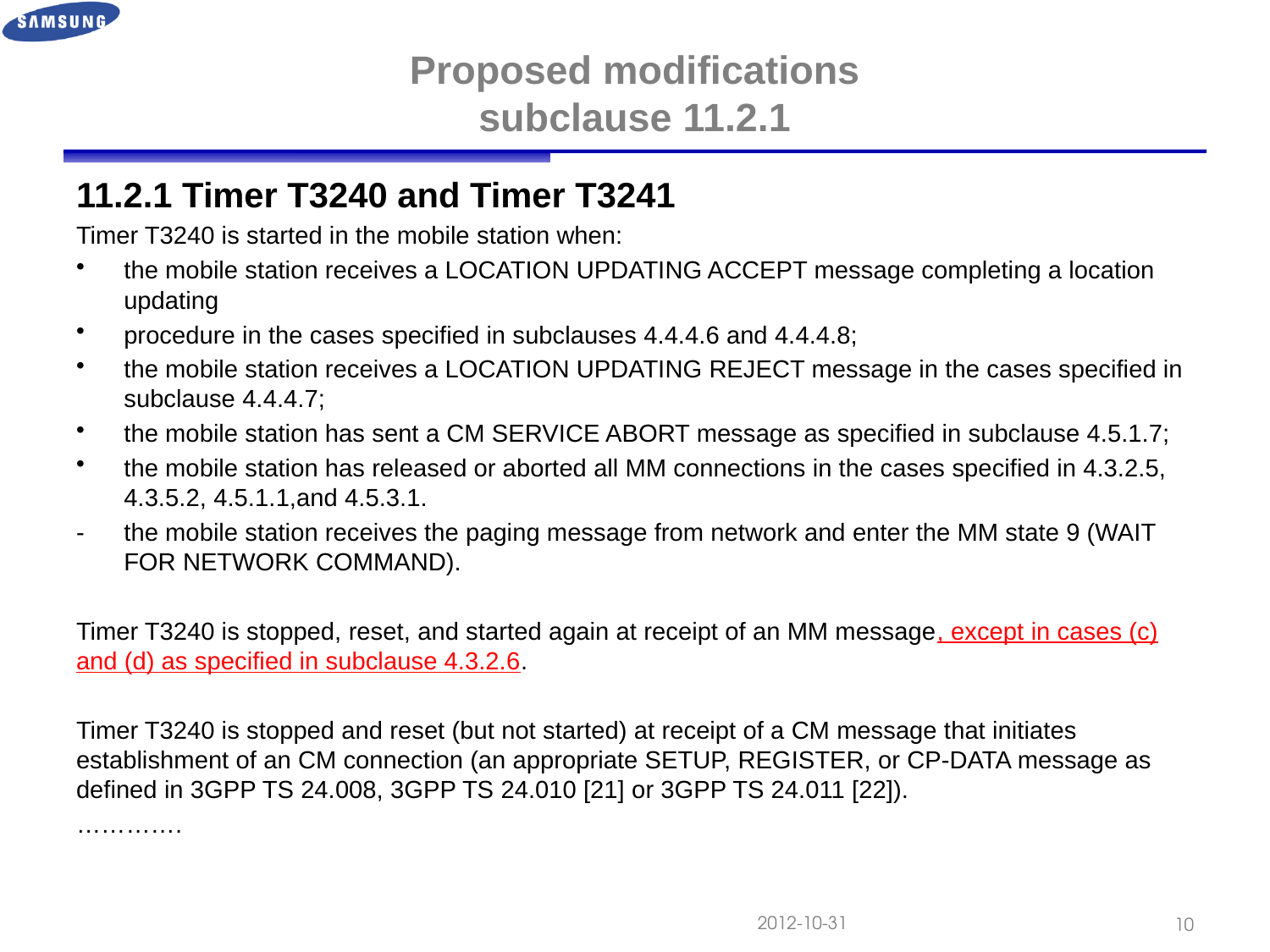

# Proposed modifications subclause 11.2.1
11.2.1 Timer T3240 and Timer T3241
Timer T3240 is started in the mobile station when:
the mobile station receives a LOCATION UPDATING ACCEPT message completing a location updating
procedure in the cases specified in subclauses 4.4.4.6 and 4.4.4.8;
the mobile station receives a LOCATION UPDATING REJECT message in the cases specified in subclause 4.4.4.7;
the mobile station has sent a CM SERVICE ABORT message as specified in subclause 4.5.1.7;
the mobile station has released or aborted all MM connections in the cases specified in 4.3.2.5, 4.3.5.2, 4.5.1.1,and 4.5.3.1.
-	the mobile station receives the paging message from network and enter the MM state 9 (WAIT FOR NETWORK COMMAND).

Timer T3240 is stopped, reset, and started again at receipt of an MM message, except in cases (c) and (d) as specified in subclause 4.3.2.6.

Timer T3240 is stopped and reset (but not started) at receipt of a CM message that initiates establishment of an CM connection (an appropriate SETUP, REGISTER, or CP-DATA message as defined in 3GPP TS 24.008, 3GPP TS 24.010 [21] or 3GPP TS 24.011 [22]).
………….

2012-10-31
10